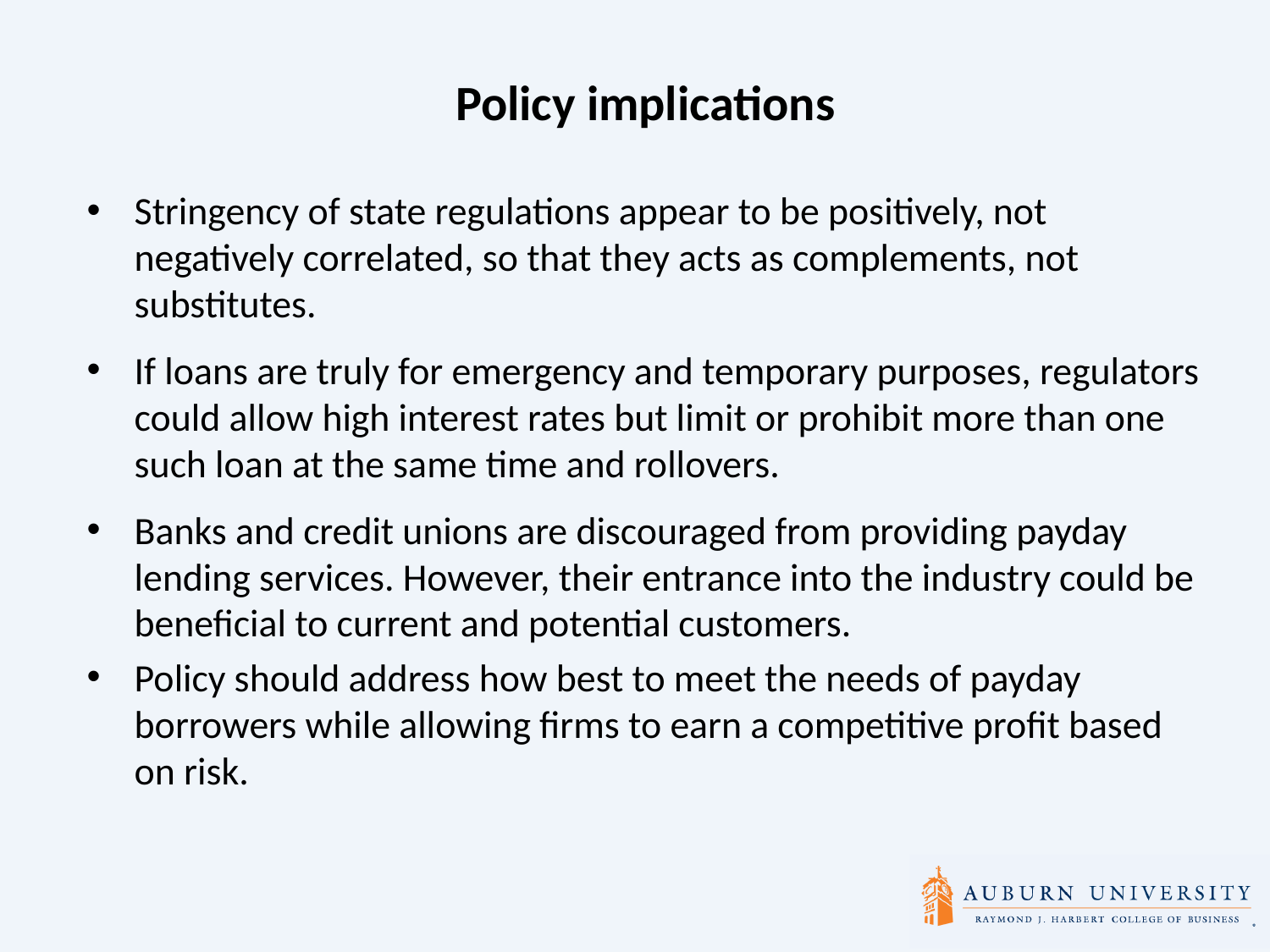

# Policy implications
Stringency of state regulations appear to be positively, not negatively correlated, so that they acts as complements, not substitutes.

If loans are truly for emergency and temporary purposes, regulators could allow high interest rates but limit or prohibit more than one such loan at the same time and rollovers.

Banks and credit unions are discouraged from providing payday lending services. However, their entrance into the industry could be beneficial to current and potential customers.
Policy should address how best to meet the needs of payday borrowers while allowing firms to earn a competitive profit based on risk.